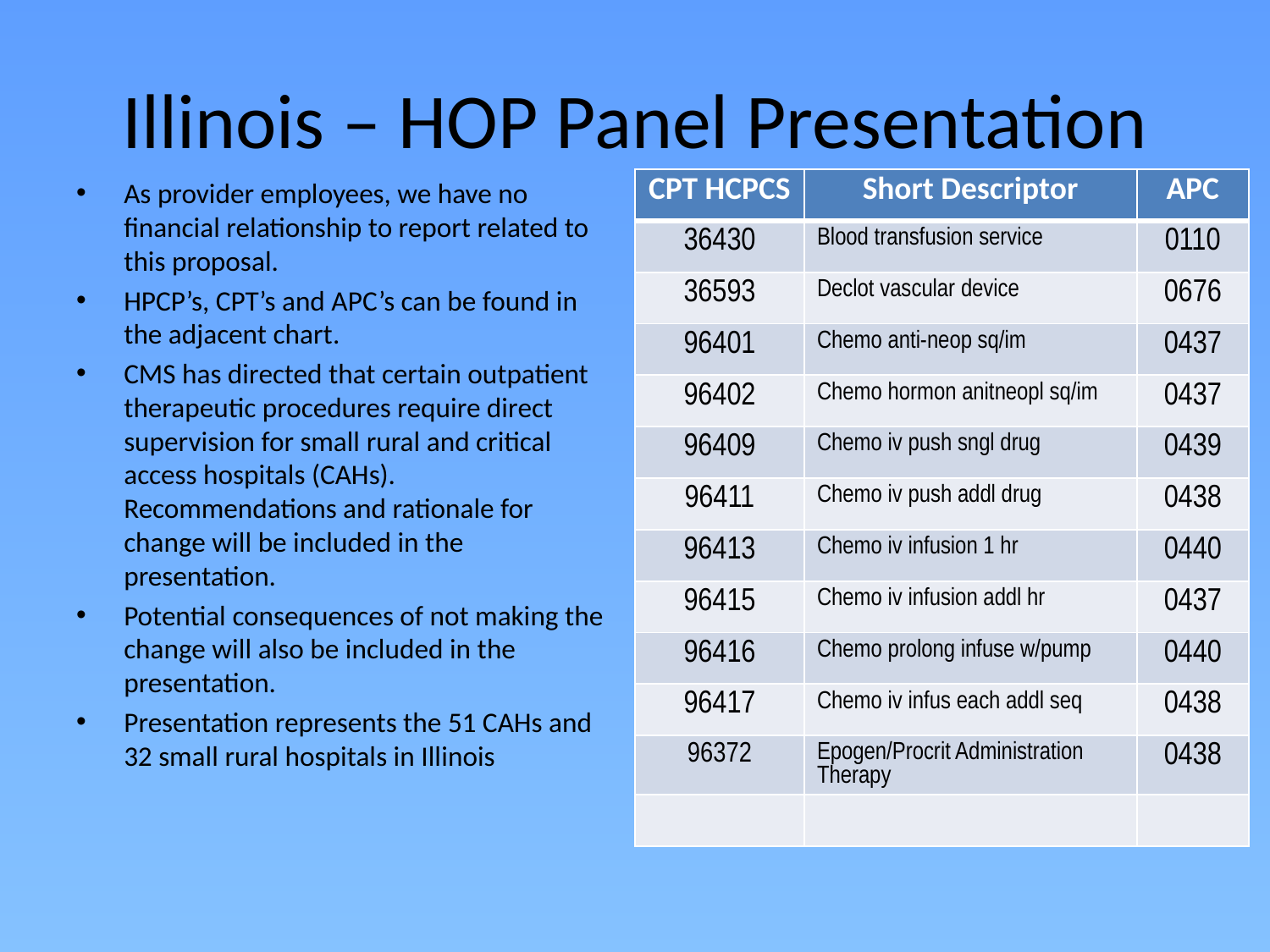

# Illinois – HOP Panel Presentation
As provider employees, we have no financial relationship to report related to this proposal.
HPCP’s, CPT’s and APC’s can be found in the adjacent chart.
CMS has directed that certain outpatient therapeutic procedures require direct supervision for small rural and critical access hospitals (CAHs). Recommendations and rationale for change will be included in the presentation.
Potential consequences of not making the change will also be included in the presentation.
Presentation represents the 51 CAHs and 32 small rural hospitals in Illinois
| CPT HCPCS | Short Descriptor | APC |
| --- | --- | --- |
| 36430 | Blood transfusion service | 0110 |
| 36593 | Declot vascular device | 0676 |
| 96401 | Chemo anti-neop sq/im | 0437 |
| 96402 | Chemo hormon anitneopl sq/im | 0437 |
| 96409 | Chemo iv push sngl drug | 0439 |
| 96411 | Chemo iv push addl drug | 0438 |
| 96413 | Chemo iv infusion 1 hr | 0440 |
| 96415 | Chemo iv infusion addl hr | 0437 |
| 96416 | Chemo prolong infuse w/pump | 0440 |
| 96417 | Chemo iv infus each addl seq | 0438 |
| 96372 | Epogen/Procrit Administration Therapy | 0438 |
|  |  |  |